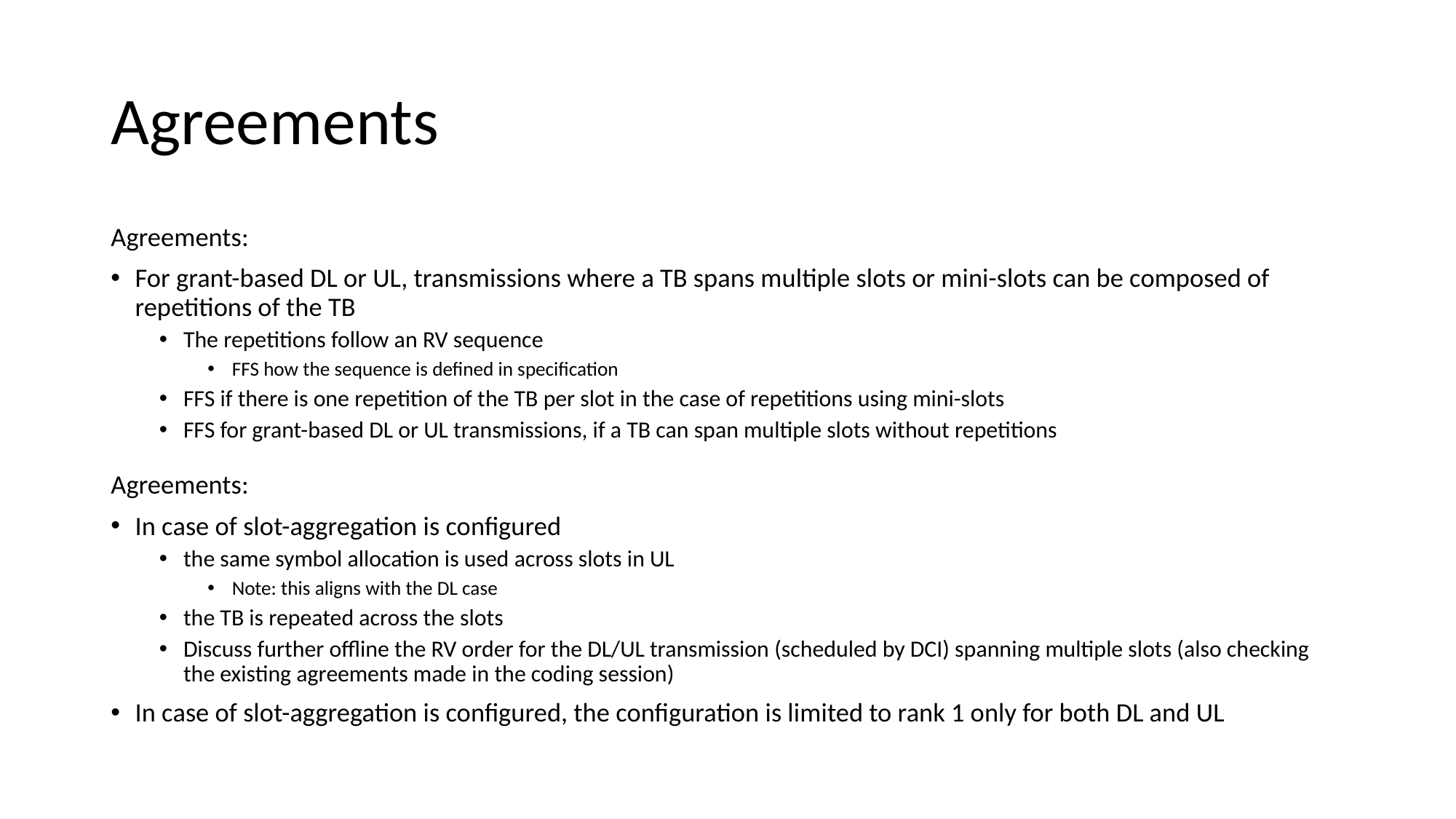

# Agreements
Agreements:
For grant-based DL or UL, transmissions where a TB spans multiple slots or mini-slots can be composed of repetitions of the TB
The repetitions follow an RV sequence
FFS how the sequence is defined in specification
FFS if there is one repetition of the TB per slot in the case of repetitions using mini-slots
FFS for grant-based DL or UL transmissions, if a TB can span multiple slots without repetitions

Agreements:
In case of slot-aggregation is configured
the same symbol allocation is used across slots in UL
Note: this aligns with the DL case
the TB is repeated across the slots
Discuss further offline the RV order for the DL/UL transmission (scheduled by DCI) spanning multiple slots (also checking the existing agreements made in the coding session)
In case of slot-aggregation is configured, the configuration is limited to rank 1 only for both DL and UL